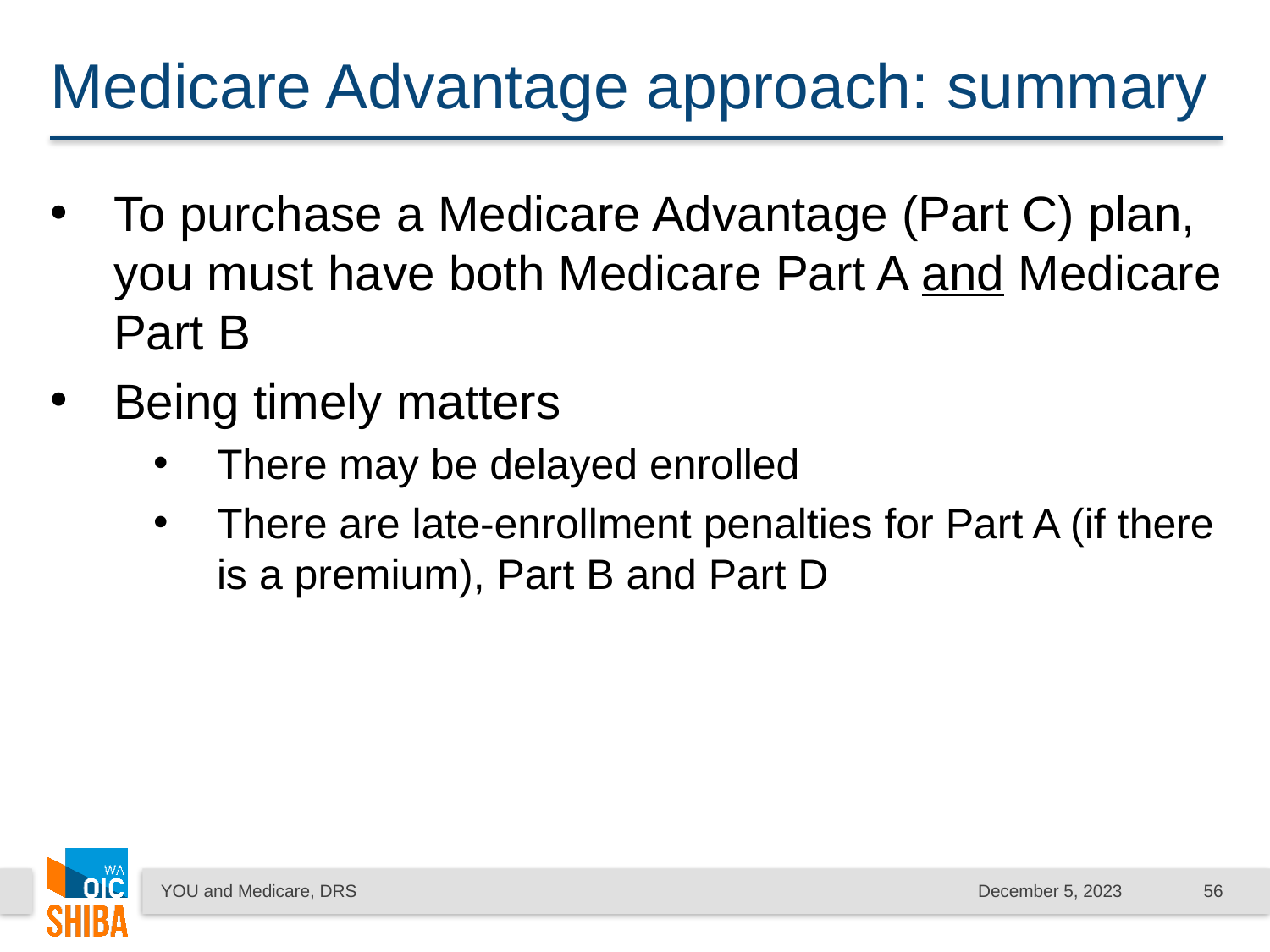

# Medicare Advantage approach: summary
To purchase a Medicare Advantage (Part C) plan, you must have both Medicare Part A and Medicare Part B
Being timely matters
There may be delayed enrolled
There are late-enrollment penalties for Part A (if there is a premium), Part B and Part D

YOU and Medicare, DRS
December 5, 2023
56